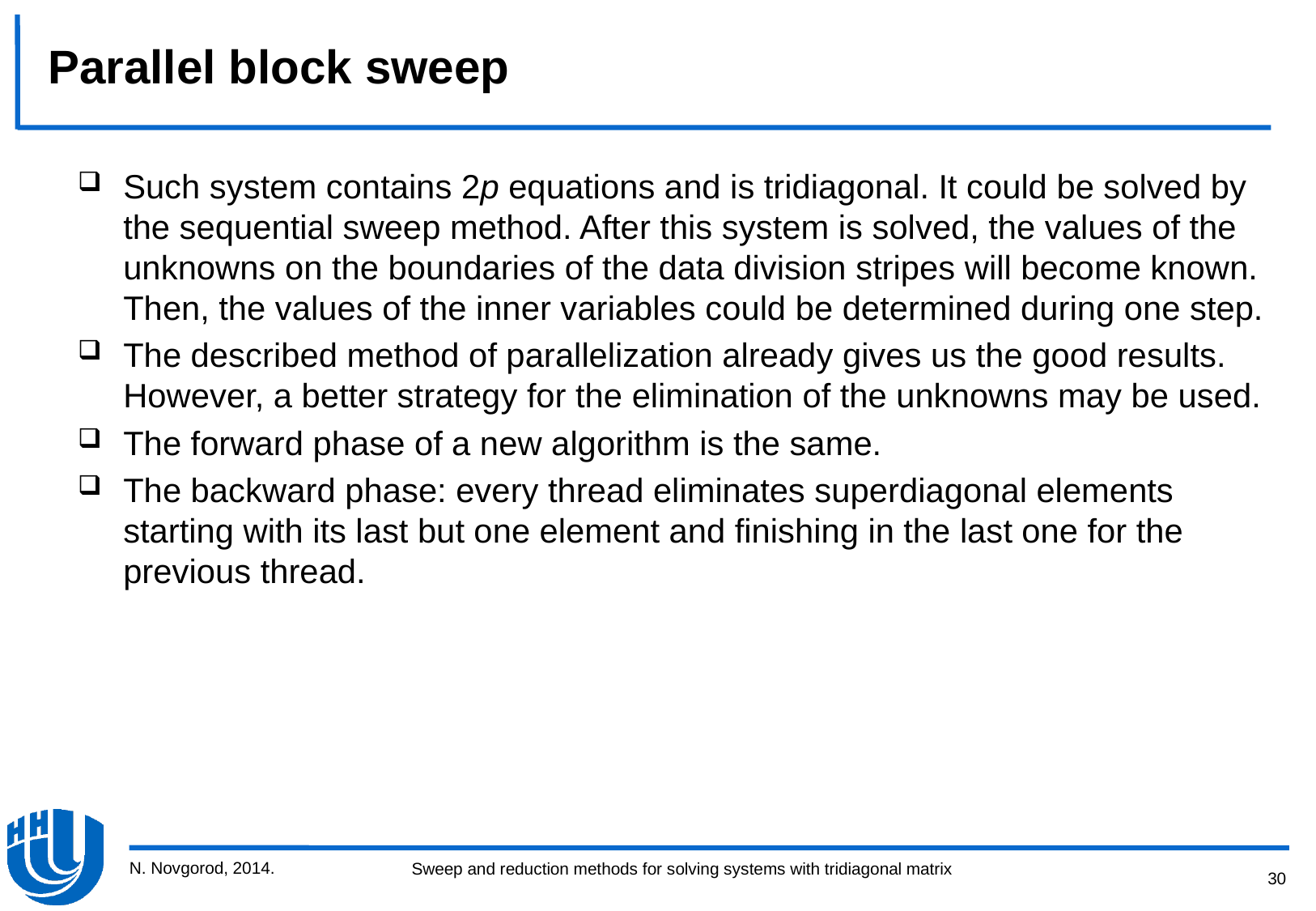

Parallel block sweep
Such system contains 2p equations and is tridiagonal. It could be solved by the sequential sweep method. After this system is solved, the values of the unknowns on the boundaries of the data division stripes will become known. Then, the values of the inner variables could be determined during one step.
The described method of parallelization already gives us the good results. However, a better strategy for the elimination of the unknowns may be used.
The forward phase of a new algorithm is the same.
The backward phase: every thread eliminates superdiagonal elements starting with its last but one element and finishing in the last one for the previous thread.

N. Novgorod, 2014.
30
Sweep and reduction methods for solving systems with tridiagonal matrix